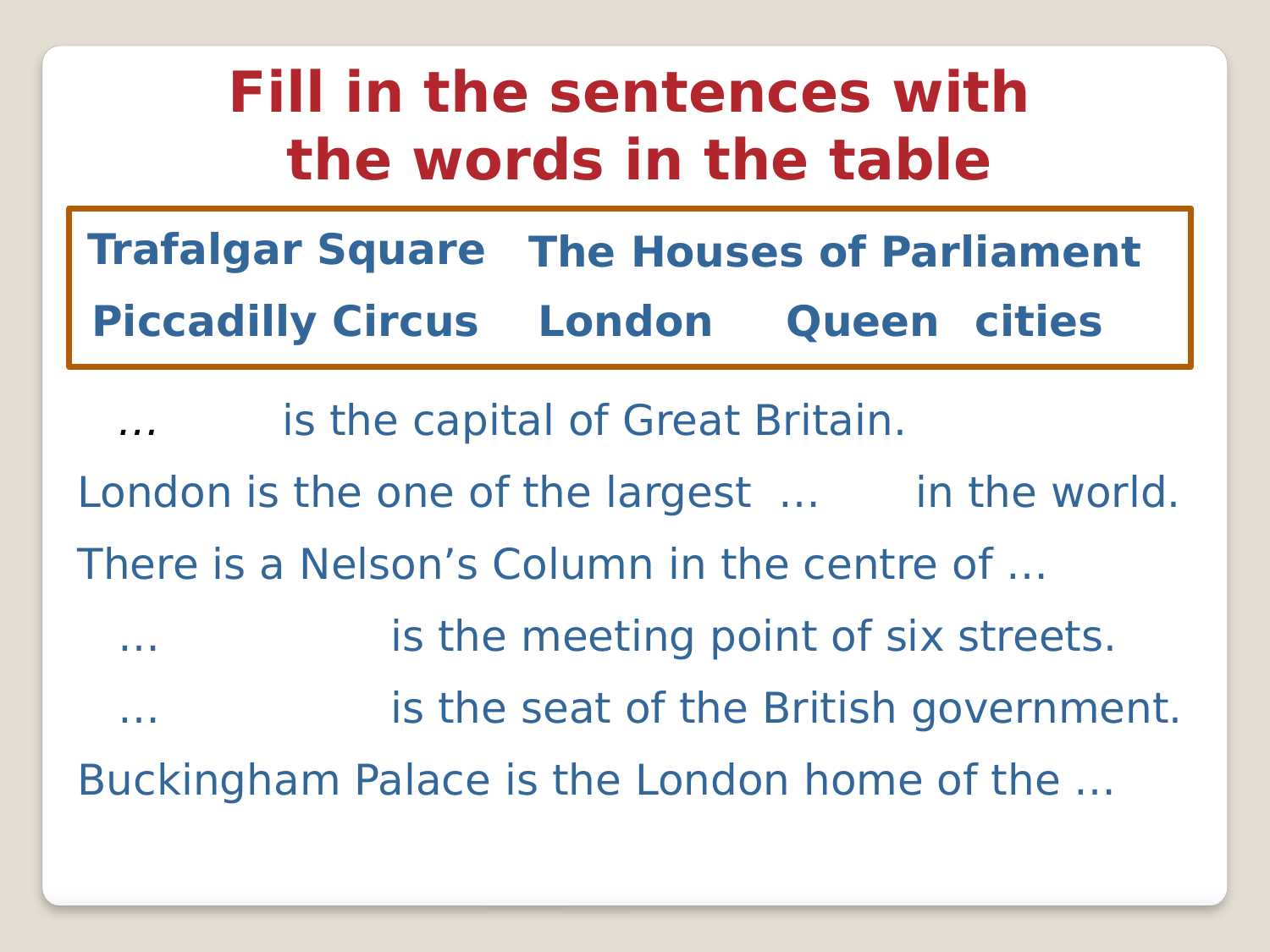

Fill in the sentences with
the words in the table

Trafalgar Square
The Houses of Parliament
Piccadilly Circus
London
Queen
cities
   …         is the capital of Great Britain.
London is the one of the largest  …       in the world.
There is a Nelson’s Column in the centre of …
   …                 is the meeting point of six streets.
   …                 is the seat of the British government.
Buckingham Palace is the London home of the …